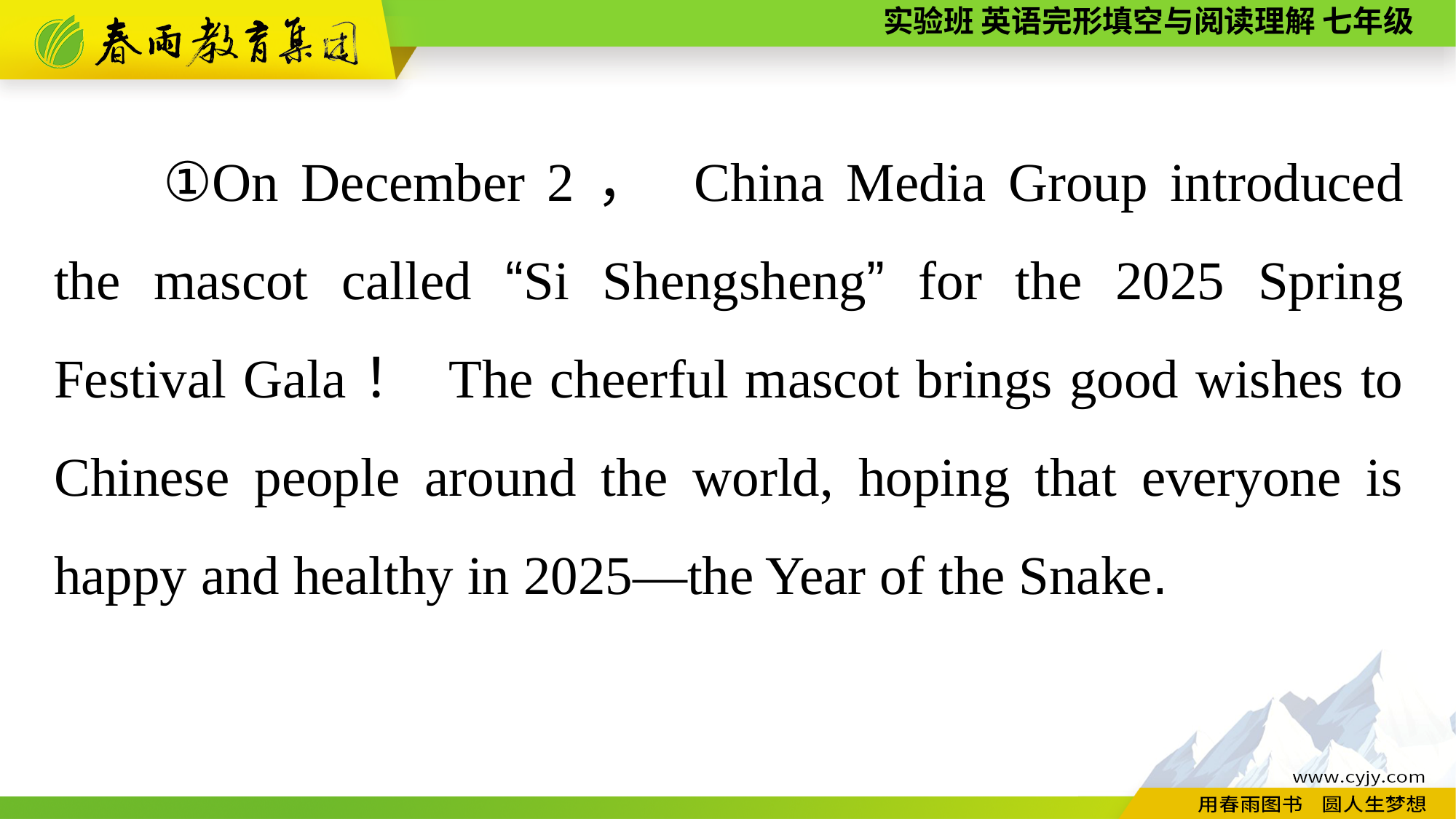

①On December 2， China Media Group introduced the mascot called “Si Shengsheng” for the 2025 Spring Festival Gala！ The cheerful mascot brings good wishes to Chinese people around the world, hoping that everyone is happy and healthy in 2025—the Year of the Snake.